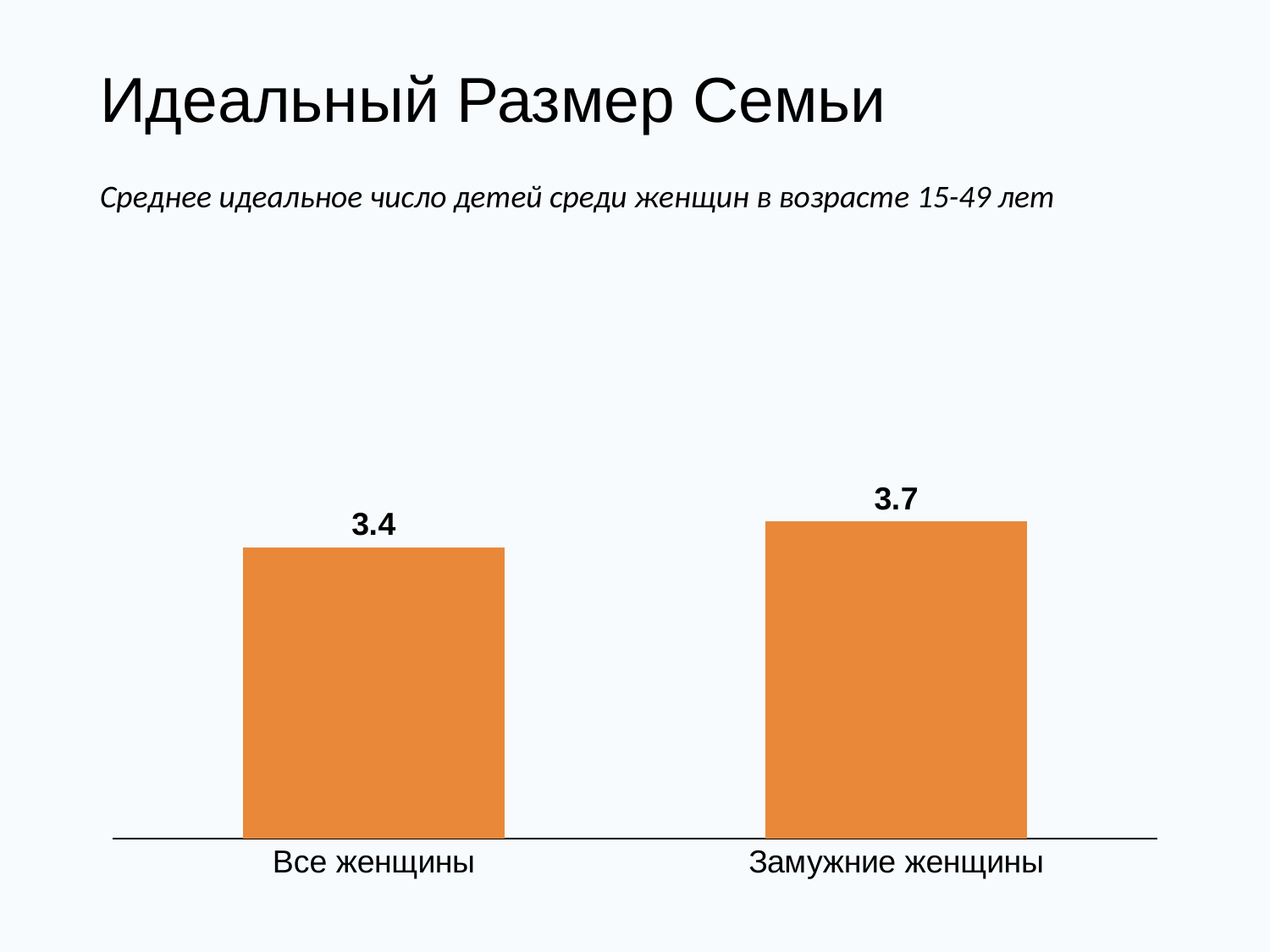

# Идеальный Размер Семьи
Среднее идеальное число детей среди женщин в возрасте 15-49 лет

### Chart

| Category | Women |
|---|---|
| Все женщины | 3.4 |
| Замужние женщины | 3.7 |